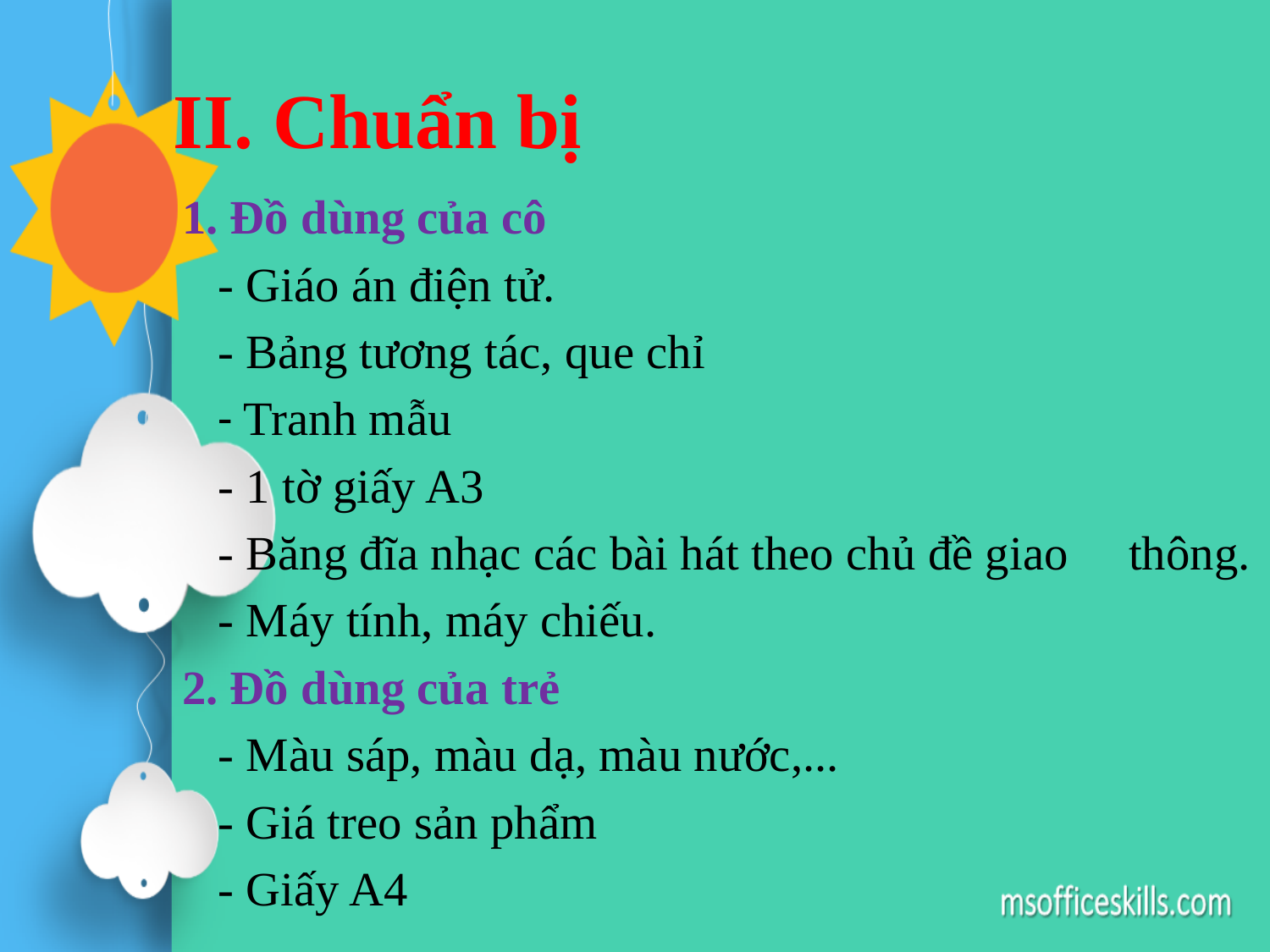

# II. Chuẩn bị
1. Đồ dùng của cô
   - Giáo án điện tử.
   - Bảng tương tác, que chỉ
   - Tranh mẫu
   - 1 tờ giấy A3
   - Băng đĩa nhạc các bài hát theo chủ đề giao     thông.
   - Máy tính, máy chiếu.
2. Đồ dùng của trẻ
   - Màu sáp, màu dạ, màu nước,...
   - Giá treo sản phẩm
   - Giấy A4